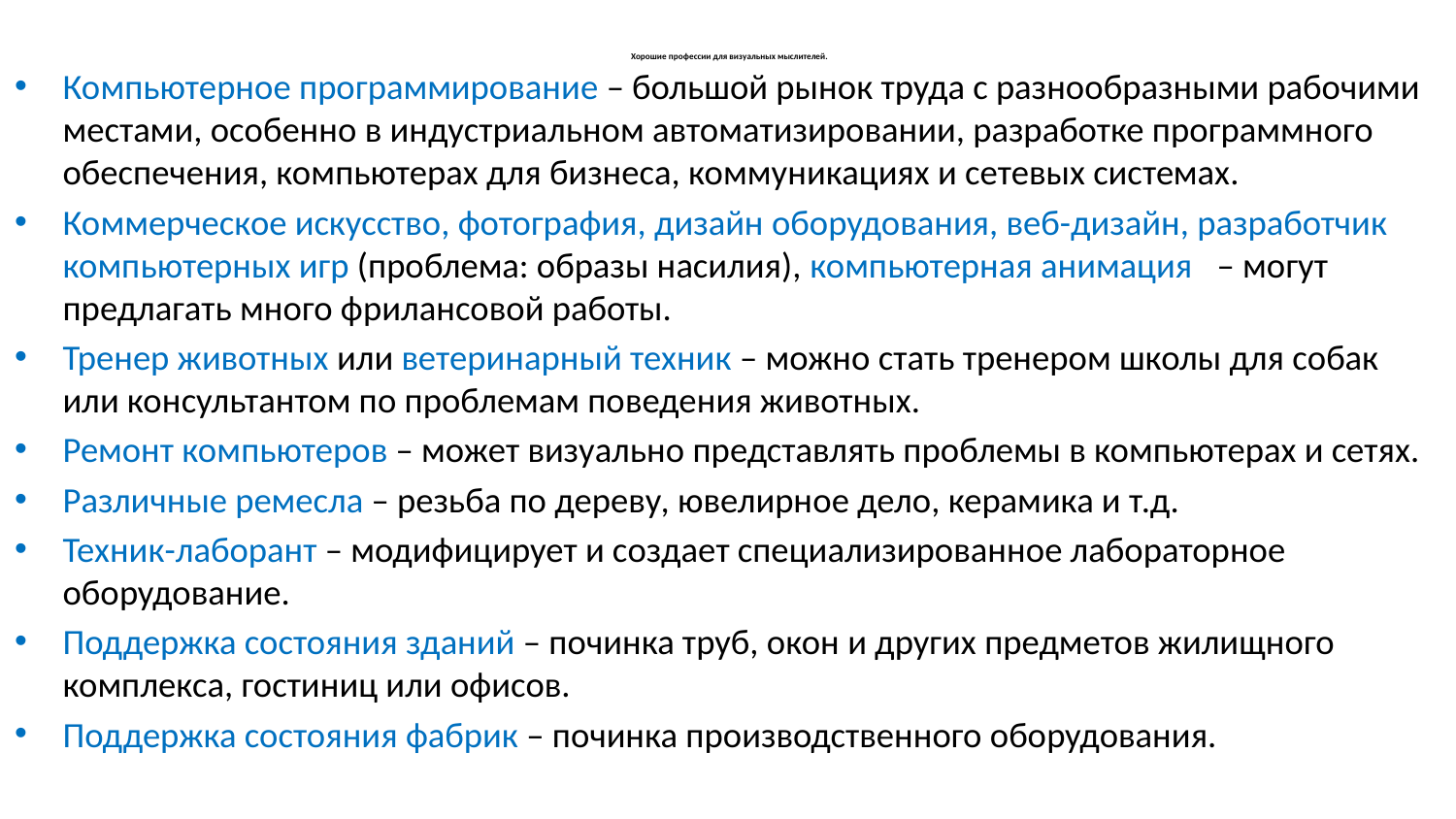

# Хорошие профессии для визуальных мыслителей.
Компьютерное программирование – большой рынок труда с разнообразными рабочими местами, особенно в индустриальном автоматизировании, разработке программного обеспечения, компьютерах для бизнеса, коммуникациях и сетевых системах.
Коммерческое искусство, фотография, дизайн оборудования, веб-дизайн, разработчик компьютерных игр (проблема: образы насилия), компьютерная анимация   – могут предлагать много фрилансовой работы.
Тренер животных или ветеринарный техник – можно стать тренером школы для собак или консультантом по проблемам поведения животных.
Ремонт компьютеров – может визуально представлять проблемы в компьютерах и сетях.
Различные ремесла – резьба по дереву, ювелирное дело, керамика и т.д.
Техник-лаборант – модифицирует и создает специализированное лабораторное оборудование.
Поддержка состояния зданий – починка труб, окон и других предметов жилищного комплекса, гостиниц или офисов.
Поддержка состояния фабрик – починка производственного оборудования.